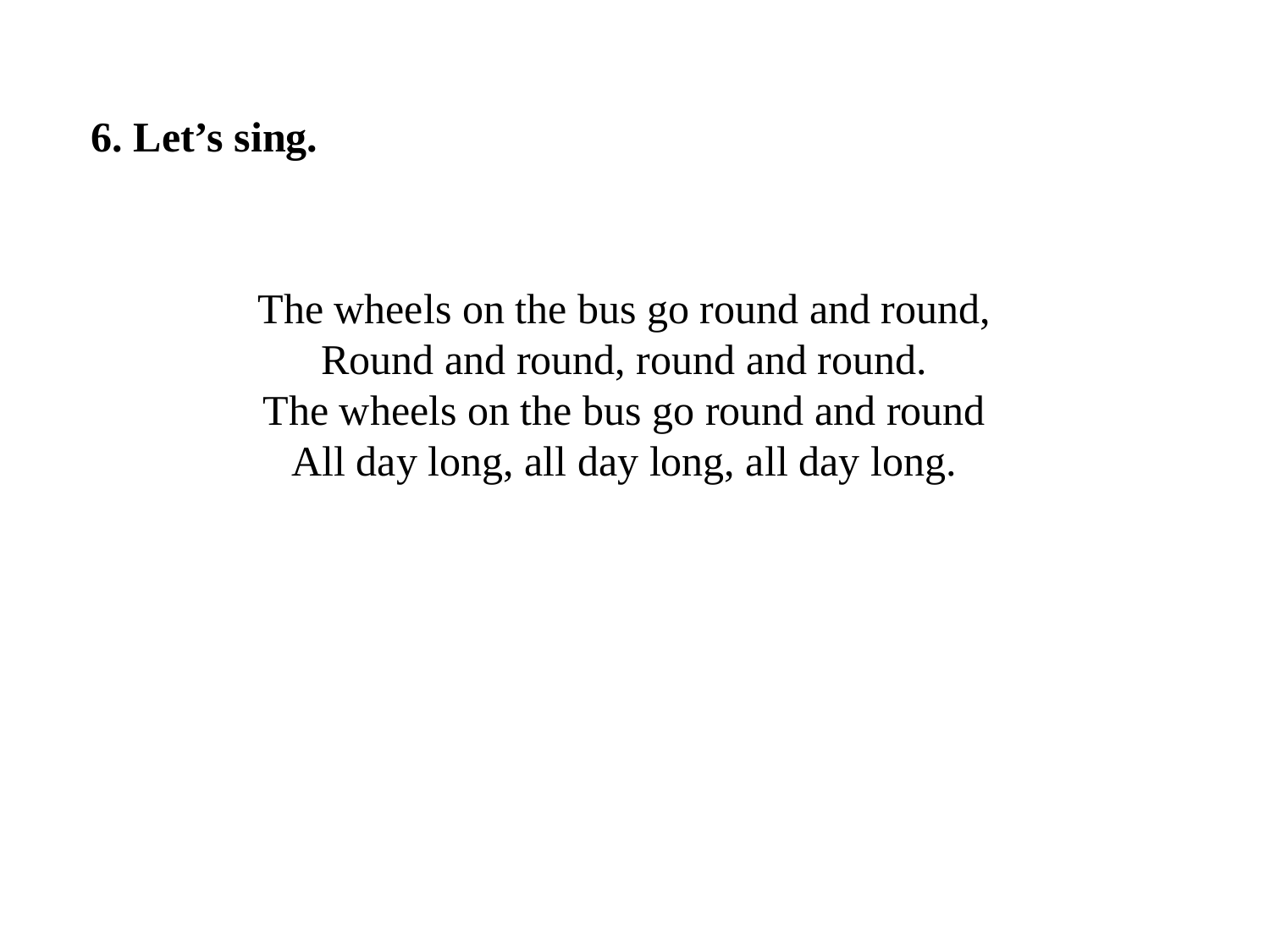

6. Let’s sing.
The wheels on the bus go round and round,
Round and round, round and round.
The wheels on the bus go round and round
All day long, all day long, all day long.